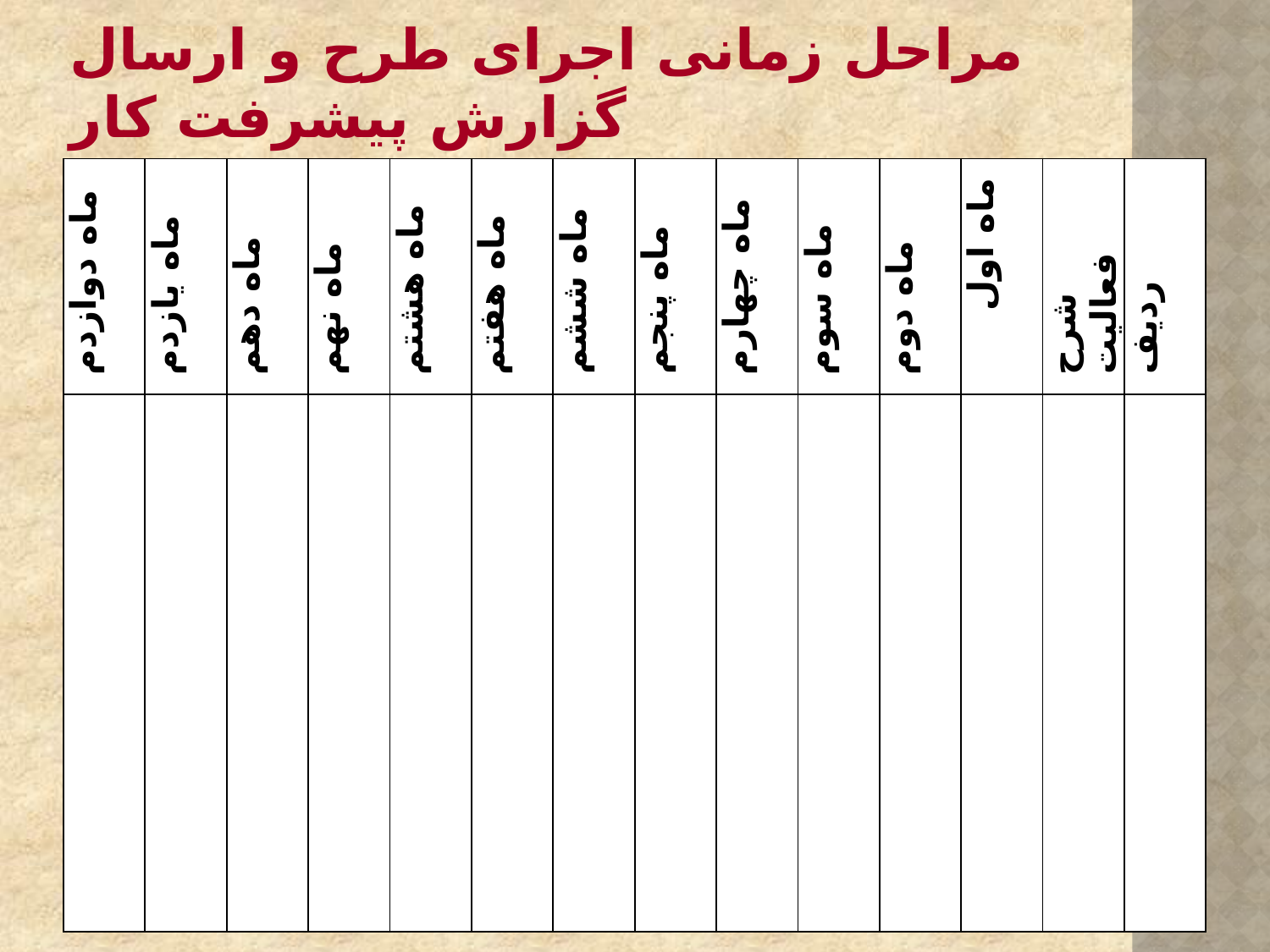

# مراحل زمانی اجرای طرح و ارسال گزارش پیشرفت کار
| ماه دوازدم | ماه يازدم | ماه دهم | ماه نهم | ماه هشتم | ماه هفتم | ماه ششم | ماه پنجم | ماه چهارم | ماه سوم | ماه دوم | ماه اول | شرح فعالیت | ردیف |
| --- | --- | --- | --- | --- | --- | --- | --- | --- | --- | --- | --- | --- | --- |
|  |  |  |  |  |  |  |  |  |  |  |  |  |  |